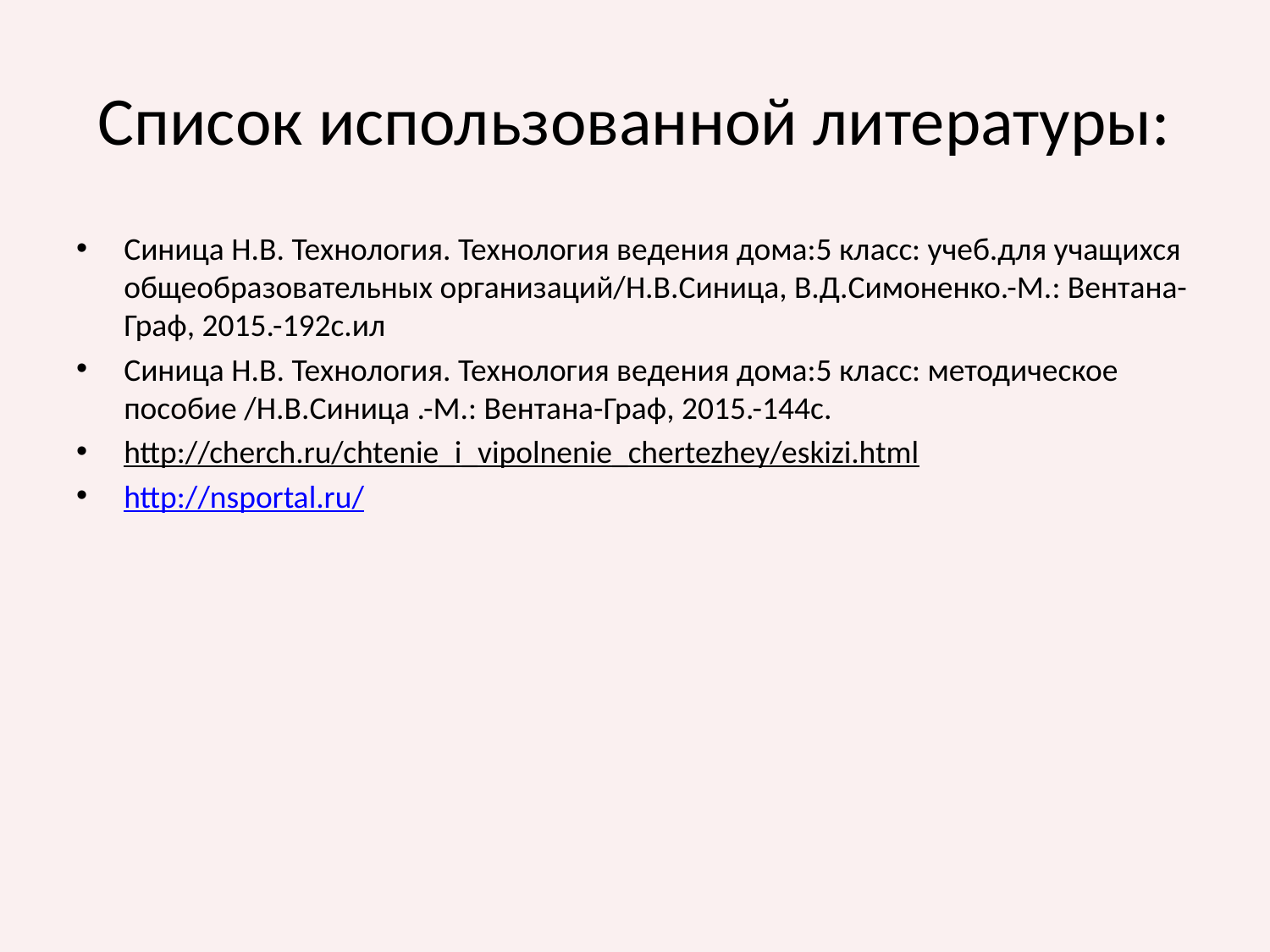

# Список использованной литературы:
Синица Н.В. Технология. Технология ведения дома:5 класс: учеб.для учащихся общеобразовательных организаций/Н.В.Синица, В.Д.Симоненко.-М.: Вентана-Граф, 2015.-192с.ил
Синица Н.В. Технология. Технология ведения дома:5 класс: методическое пособие /Н.В.Синица .-М.: Вентана-Граф, 2015.-144с.
http://cherch.ru/chtenie_i_vipolnenie_chertezhey/eskizi.html
http://nsportal.ru/